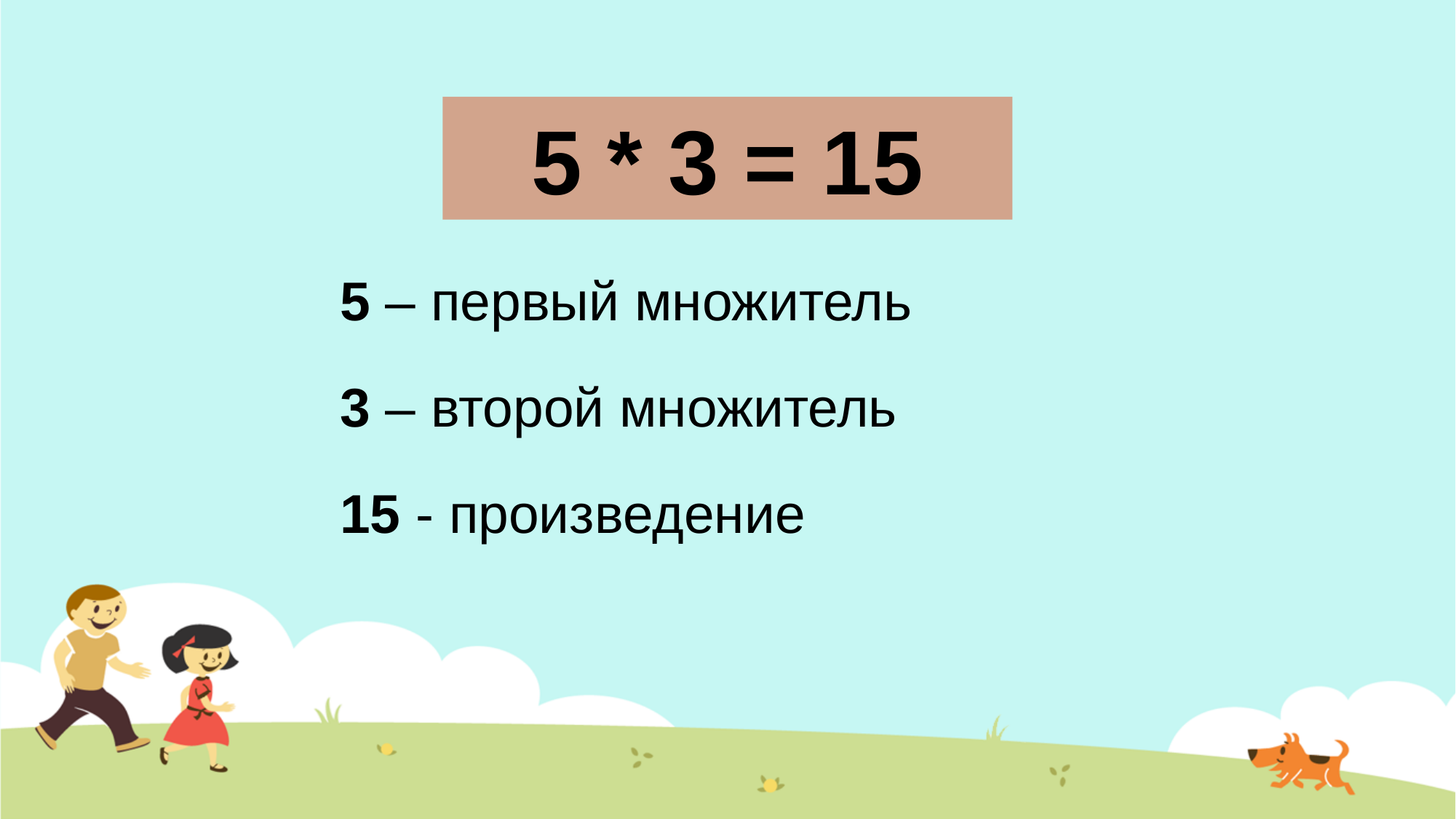

# 5 * 3 = 15
5 – первый множитель
3 – второй множитель
15 - произведение